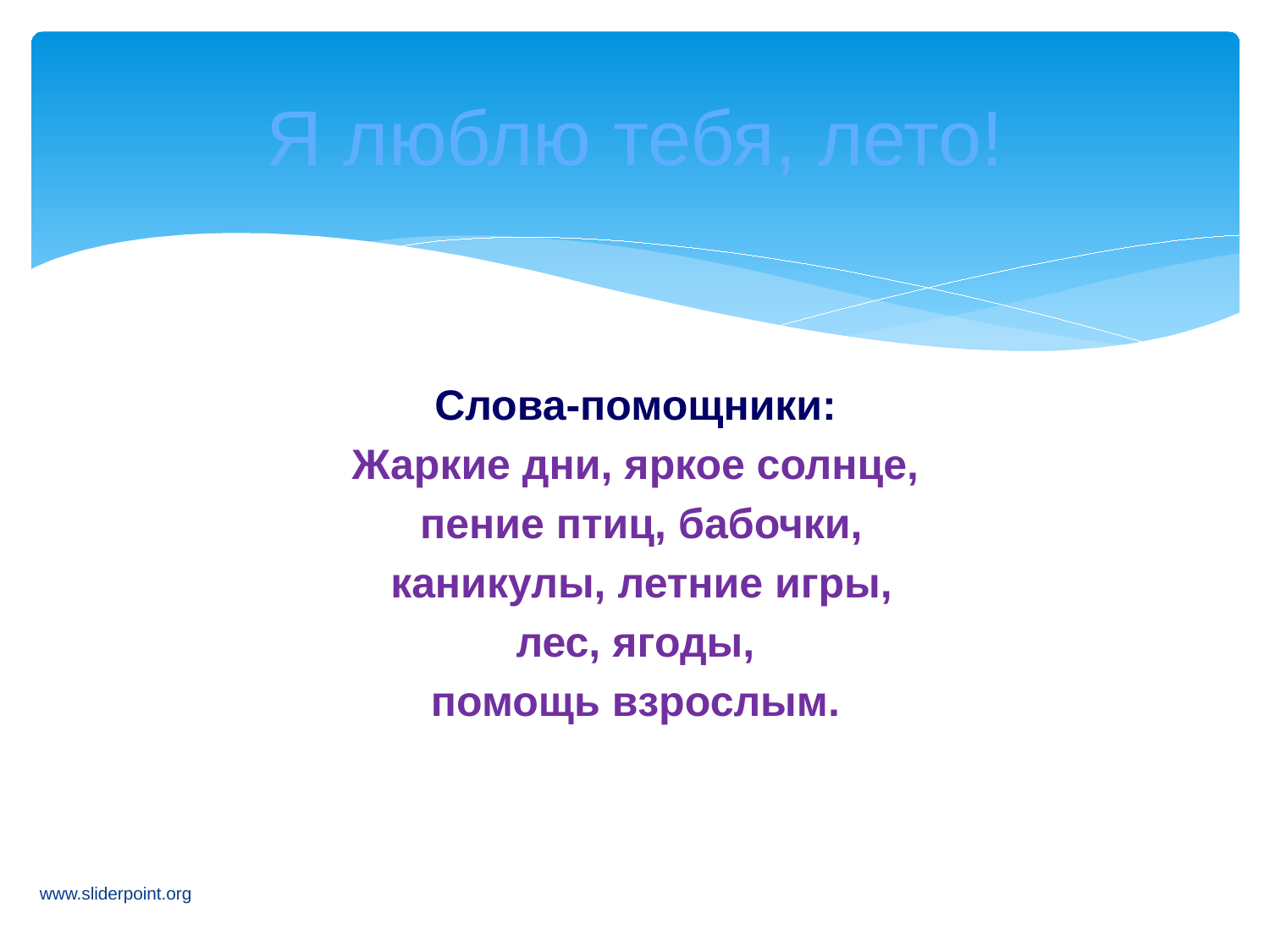

# Я люблю тебя, лето!
Слова-помощники:
Жаркие дни, яркое солнце,
 пение птиц, бабочки,
 каникулы, летние игры,
 лес, ягоды,
помощь взрослым.

www.sliderpoint.org